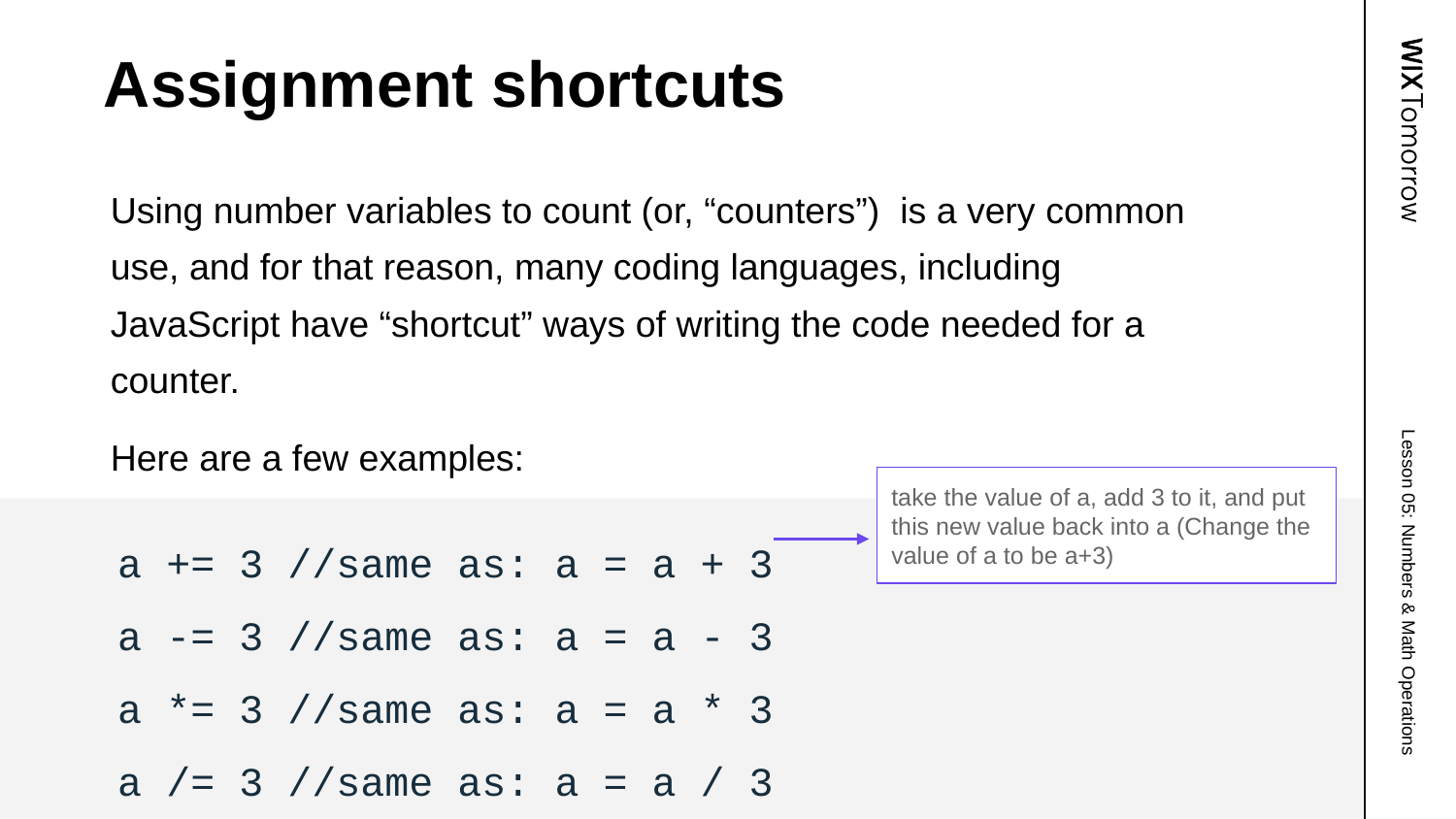

# Assignment shortcuts
Using number variables to count (or, “counters”)  is a very common use, and for that reason, many coding languages, including JavaScript have “shortcut” ways of writing the code needed for a counter.
Here are a few examples:
take the value of a, add 3 to it, and put this new value back into a (Change the value of a to be a+3)
a += 3 //same as: a = a + 3
a -= 3 //same as: a = a - 3
a *= 3 //same as: a = a * 3
a /= 3 //same as: a = a / 3